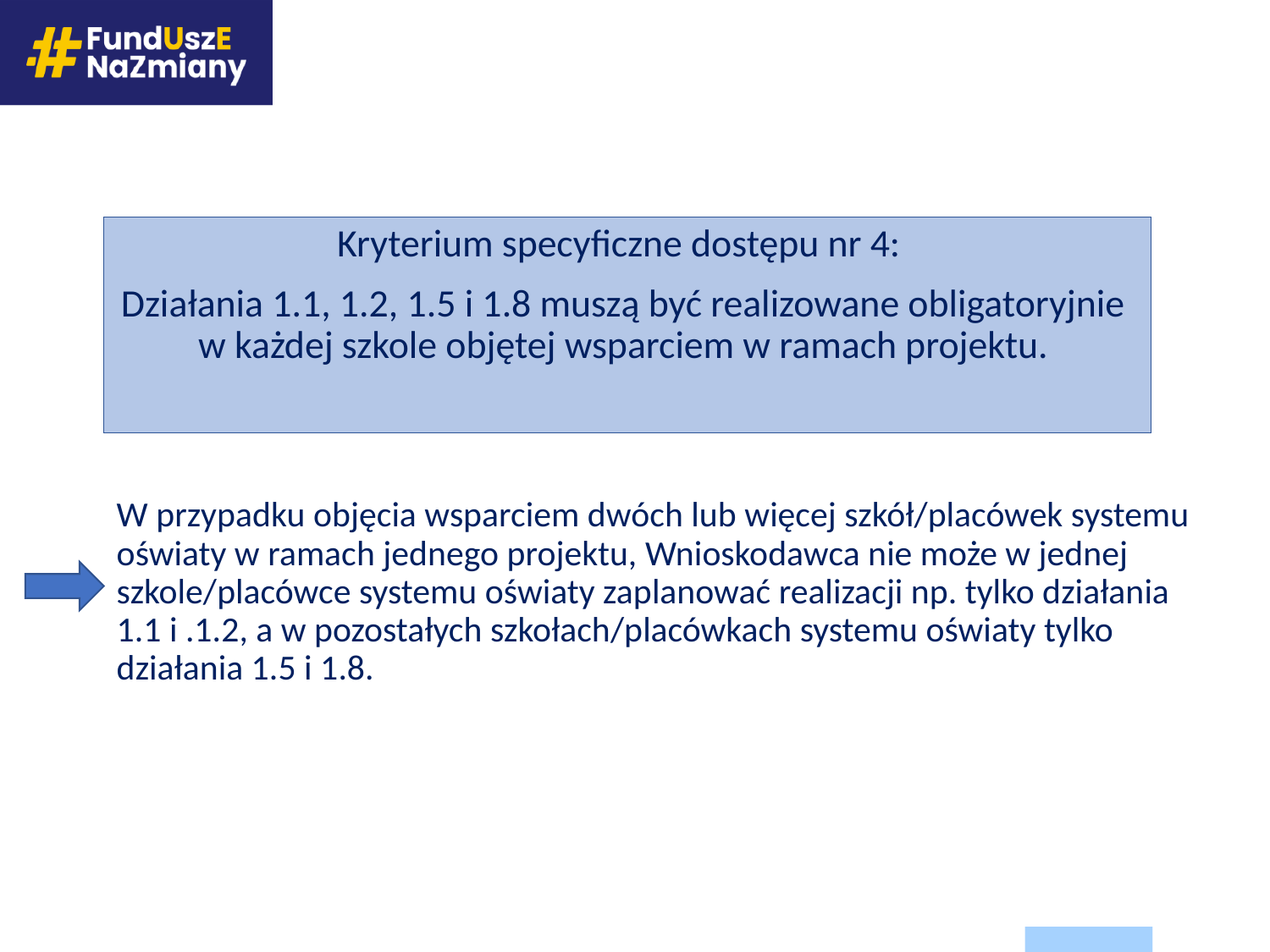

Kryterium specyficzne dostępu nr 4:
Działania 1.1, 1.2, 1.5 i 1.8 muszą być realizowane obligatoryjnie
w każdej szkole objętej wsparciem w ramach projektu.

W przypadku objęcia wsparciem dwóch lub więcej szkół/placówek systemu oświaty w ramach jednego projektu, Wnioskodawca nie może w jednej szkole/placówce systemu oświaty zaplanować realizacji np. tylko działania 1.1 i .1.2, a w pozostałych szkołach/placówkach systemu oświaty tylko działania 1.5 i 1.8.